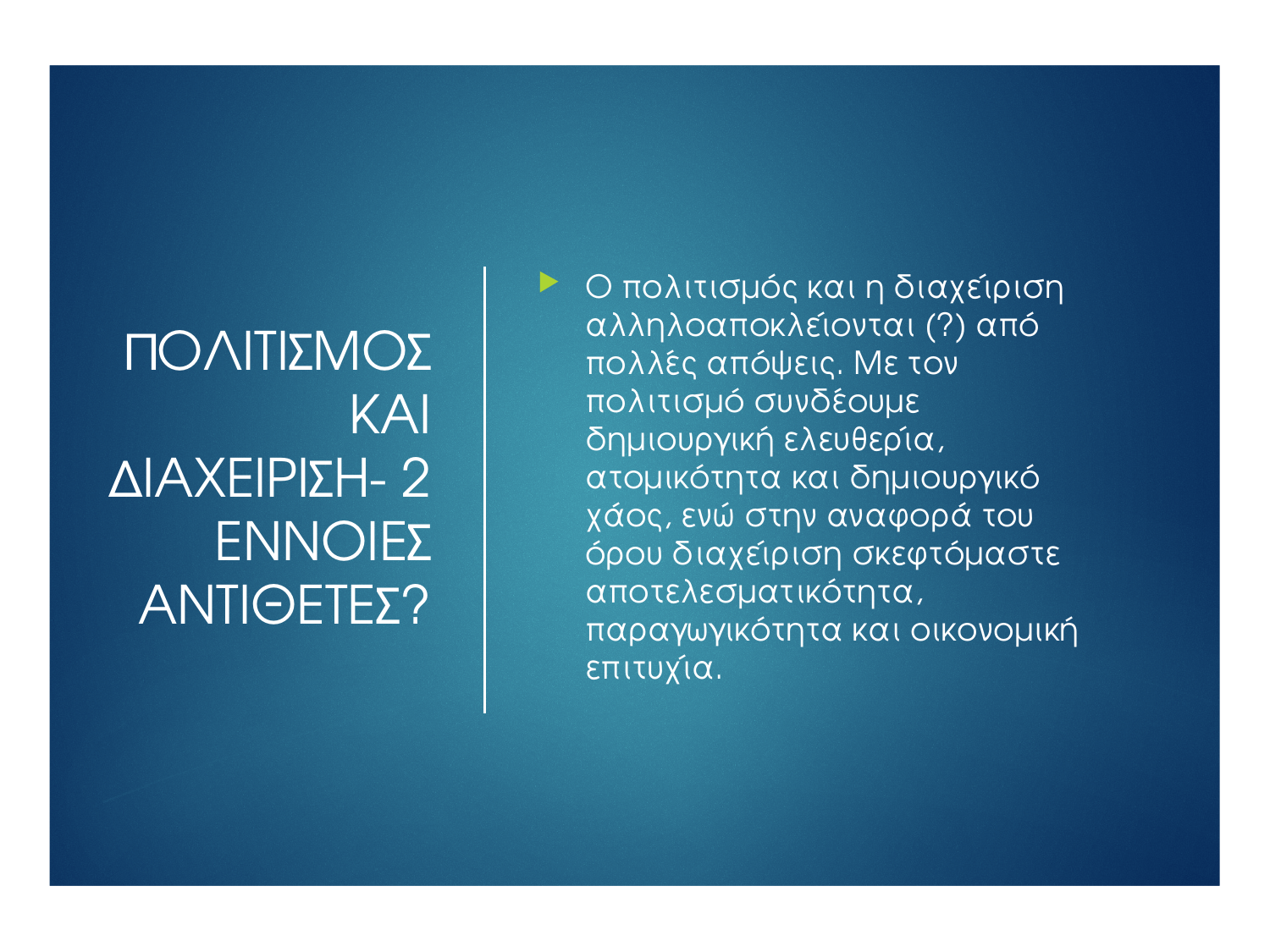

# ΠΟΛΙΤΙΣΜΟΣ ΚΑΙ ΔΙΑΧΕΙΡΙΣΗ- 2 ΕΝΝΟΙΕΣ ΑΝΤΙΘΕΤΕΣ?

Ο πολιτισμός και η διαχείριση αλληλοαποκλείονται (?) από πολλές απόψεις. Με τον πολιτισμό συνδέουμε δημιουργική ελευθερία, ατομικότητα και δημιουργικό χάος, ενώ στην αναφορά του όρου διαχείριση σκεφτόμαστε  αποτελεσματικότητα, παραγωγικότητα και οικονομική επιτυχία.